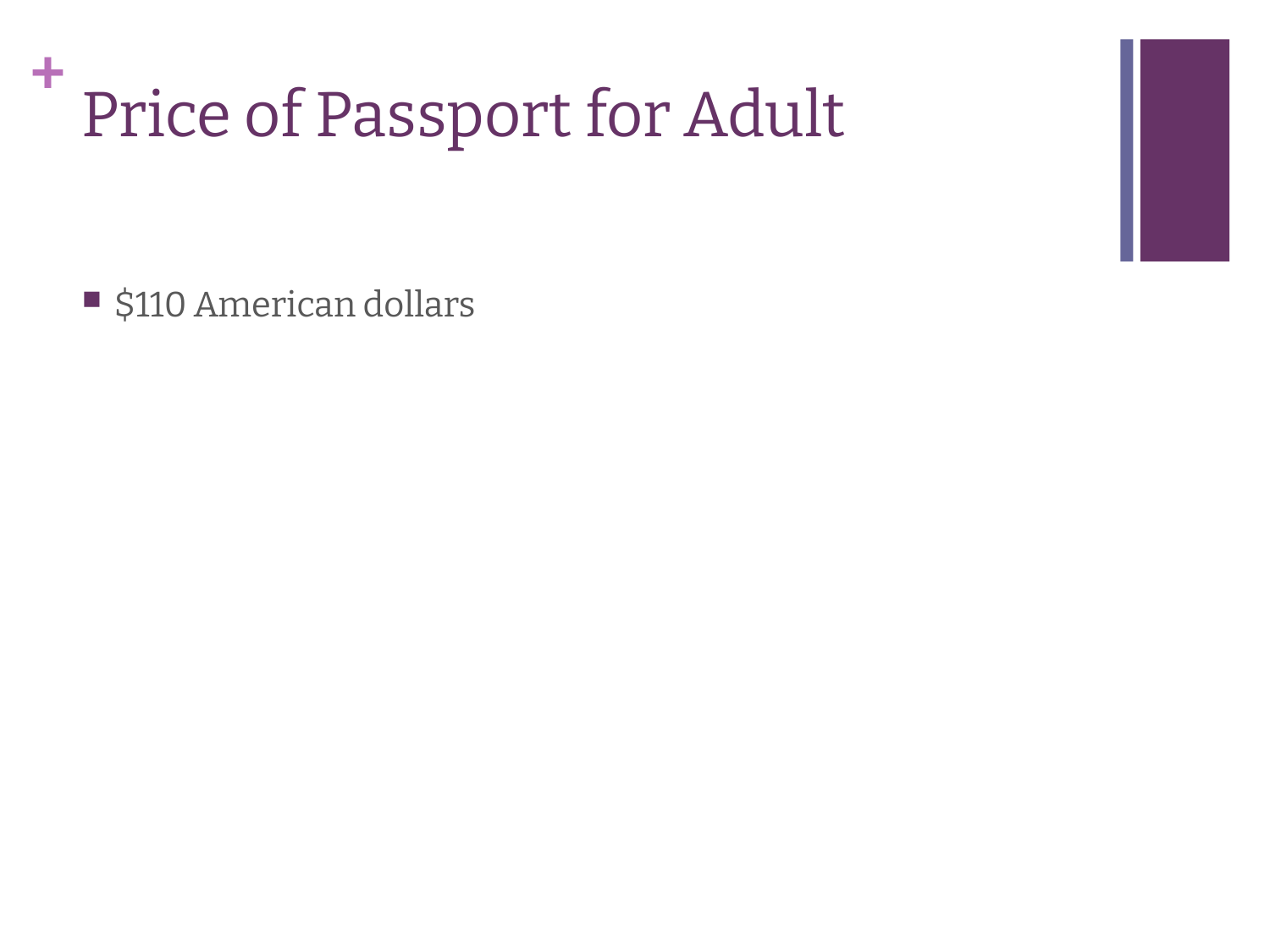

# Price of Passport for Adult
$110 American dollars